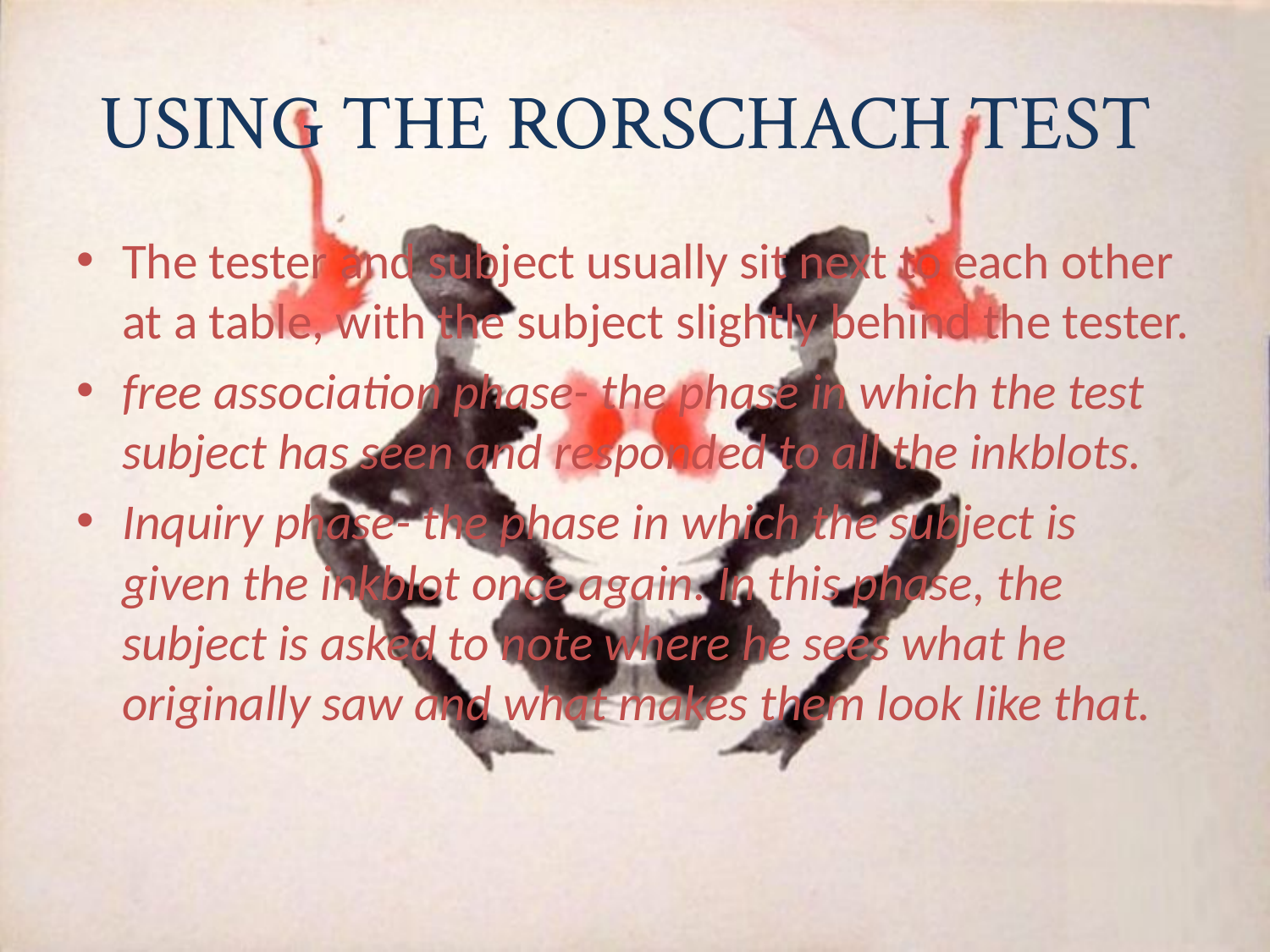

# USING THE RORSCHACH TEST
The tester and subject usually sit next to each other at a table, with the subject slightly behind the tester.
free association phase- the phase in which the test subject has seen and responded to all the inkblots.
Inquiry phase- the phase in which the subject is given the inkblot once again. In this phase, the subject is asked to note where he sees what he originally saw and what makes them look like that.